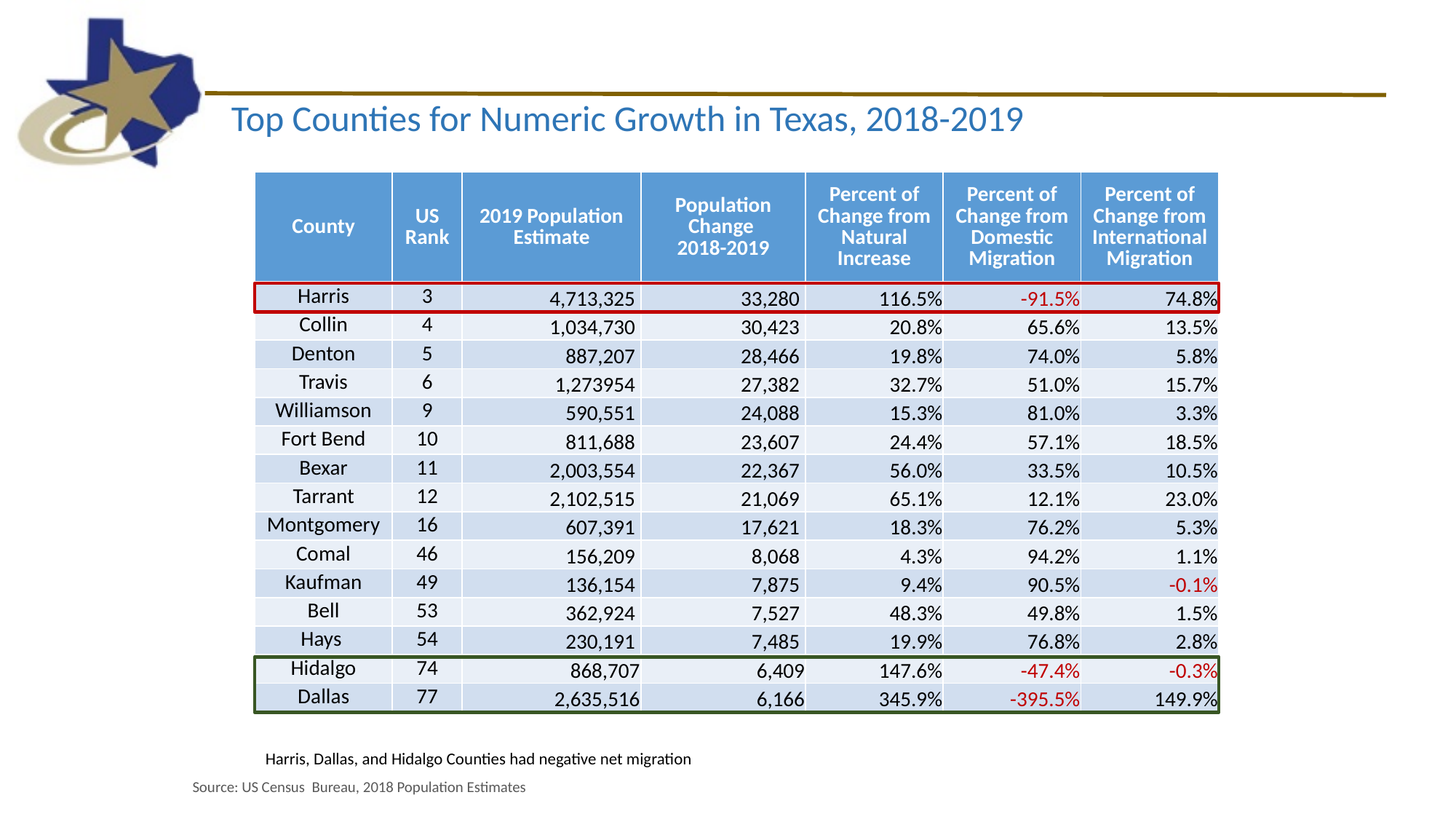

Top Counties for Numeric Growth in Texas, 2018-2019
| County | US Rank | 2019 Population Estimate | Population Change 2018-2019 | Percent of Change from Natural Increase | Percent of Change from Domestic Migration | Percent of Change from International Migration |
| --- | --- | --- | --- | --- | --- | --- |
| Harris | 3 | 4,713,325 | 33,280 | 116.5% | -91.5% | 74.8% |
| Collin | 4 | 1,034,730 | 30,423 | 20.8% | 65.6% | 13.5% |
| Denton | 5 | 887,207 | 28,466 | 19.8% | 74.0% | 5.8% |
| Travis | 6 | 1,273954 | 27,382 | 32.7% | 51.0% | 15.7% |
| Williamson | 9 | 590,551 | 24,088 | 15.3% | 81.0% | 3.3% |
| Fort Bend | 10 | 811,688 | 23,607 | 24.4% | 57.1% | 18.5% |
| Bexar | 11 | 2,003,554 | 22,367 | 56.0% | 33.5% | 10.5% |
| Tarrant | 12 | 2,102,515 | 21,069 | 65.1% | 12.1% | 23.0% |
| Montgomery | 16 | 607,391 | 17,621 | 18.3% | 76.2% | 5.3% |
| Comal | 46 | 156,209 | 8,068 | 4.3% | 94.2% | 1.1% |
| Kaufman | 49 | 136,154 | 7,875 | 9.4% | 90.5% | -0.1% |
| Bell | 53 | 362,924 | 7,527 | 48.3% | 49.8% | 1.5% |
| Hays | 54 | 230,191 | 7,485 | 19.9% | 76.8% | 2.8% |
| Hidalgo | 74 | 868,707 | 6,409 | 147.6% | -47.4% | -0.3% |
| Dallas | 77 | 2,635,516 | 6,166 | 345.9% | -395.5% | 149.9% |

Harris, Dallas, and Hidalgo Counties had negative net migration
Source: US Census  Bureau, 2018 Population Estimates